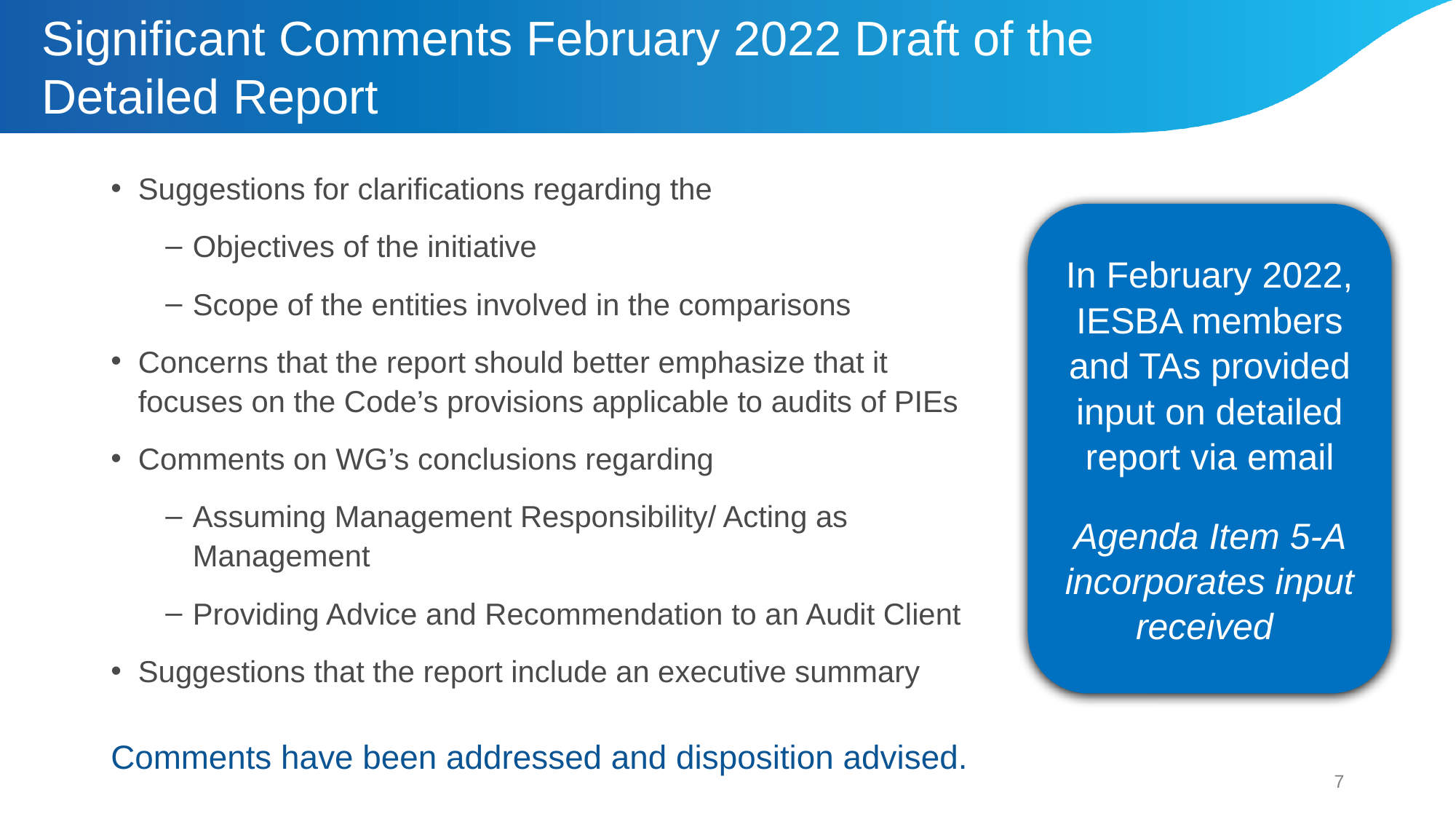

# Significant Comments February 2022 Draft of the  Detailed Report
Suggestions for clarifications regarding the
Objectives of the initiative
Scope of the entities involved in the comparisons
Concerns that the report should better emphasize that it focuses on the Code’s provisions applicable to audits of PIEs
Comments on WG’s conclusions regarding
Assuming Management Responsibility/ Acting as Management
Providing Advice and Recommendation to an Audit Client
Suggestions that the report include an executive summary

In February 2022, IESBA members and TAs provided input on detailed report via email
Agenda Item 5-A incorporates input received
Comments have been addressed and disposition advised.
7